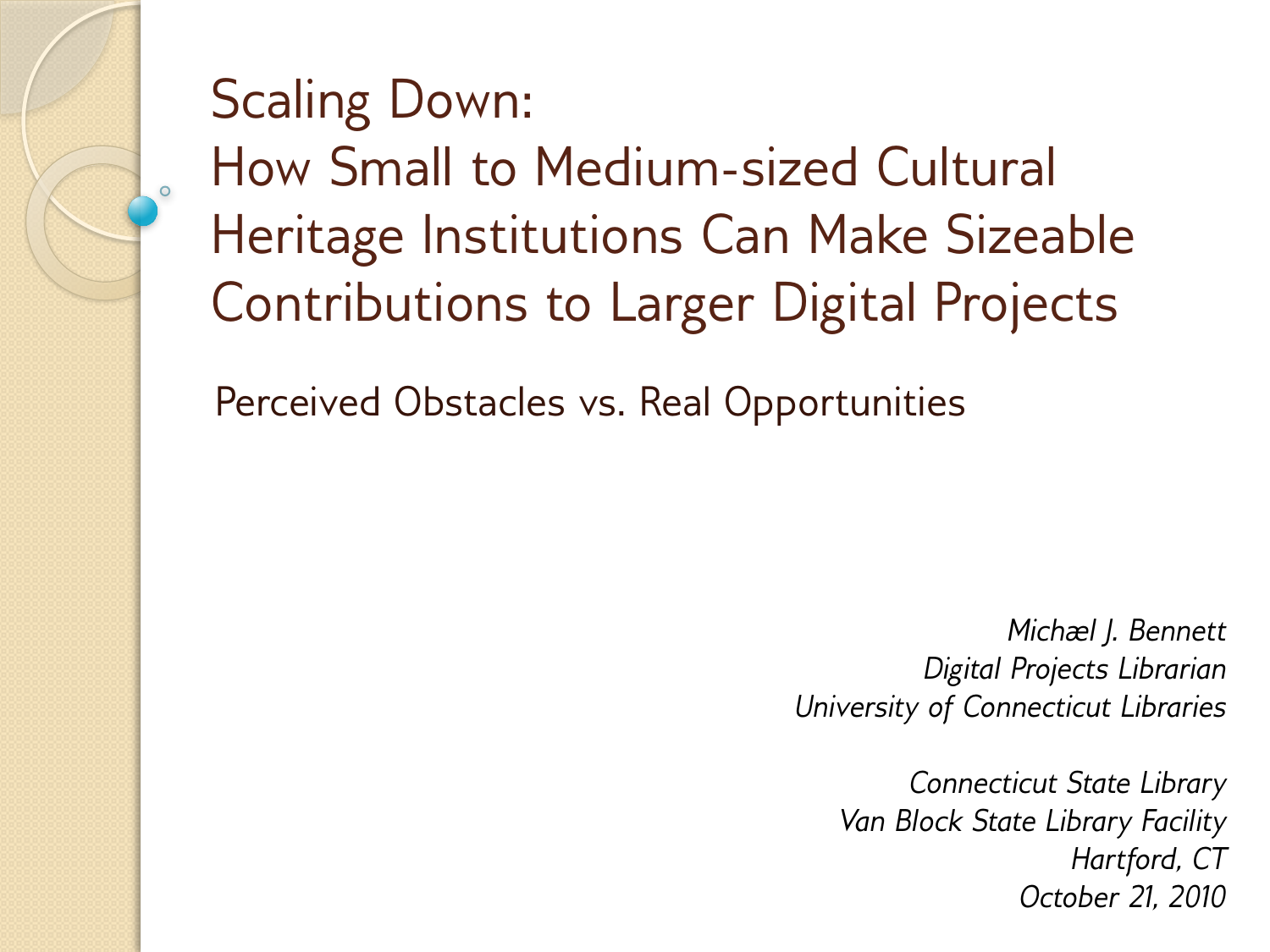

# Scaling Down: How Small to Medium-sized Cultural Heritage Institutions Can Make Sizeable Contributions to Larger Digital Projects
Perceived Obstacles vs. Real Opportunities
Michael J. Bennett
Digital Projects Librarian
University of Connecticut Libraries

Connecticut State Library
Van Block State Library Facility
Hartford, CT
October 21, 2010